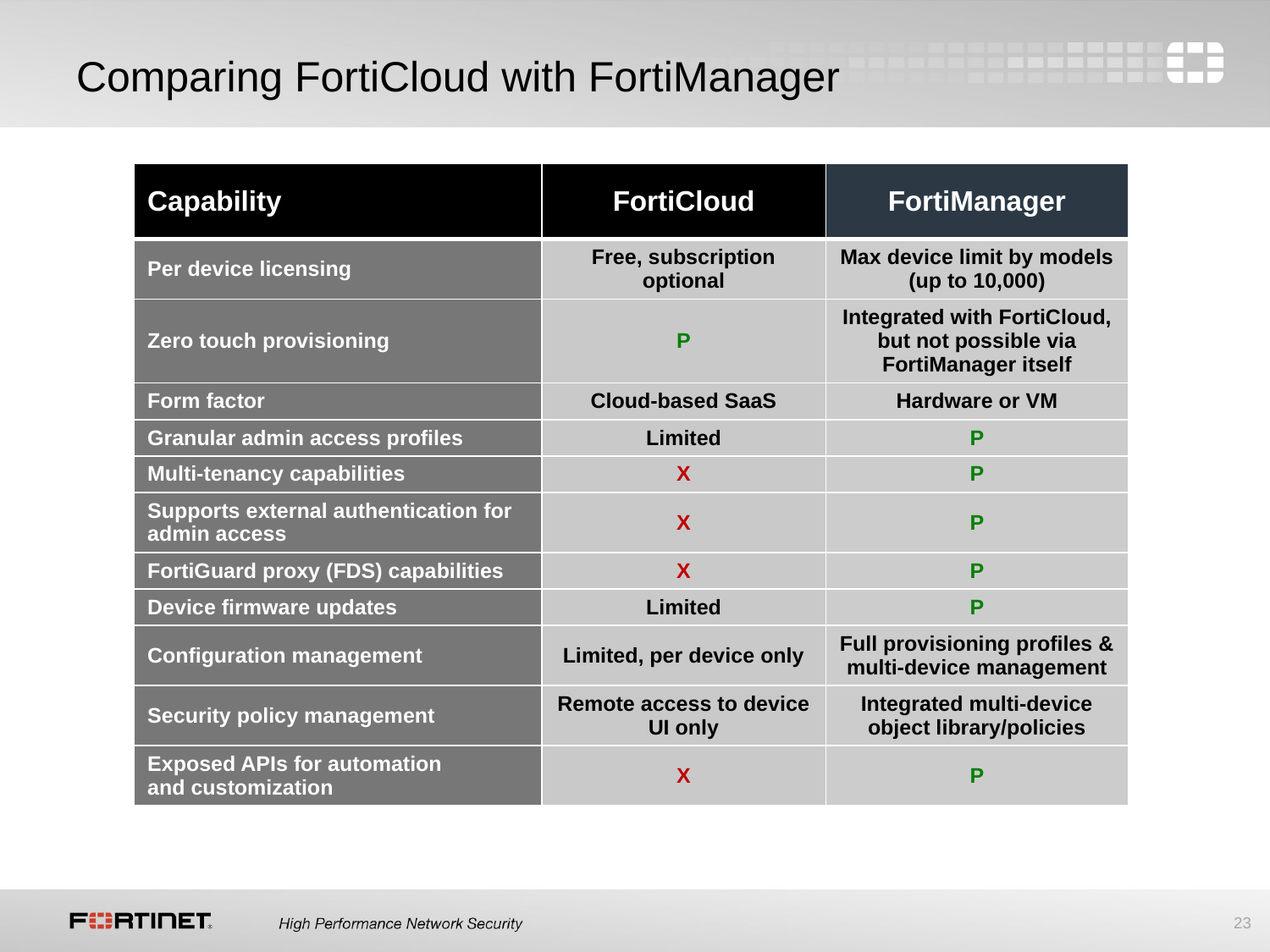

# Comparing FortiCloud with FortiManager
| Capability | FortiCloud | FortiManager |
| --- | --- | --- |
| Per device licensing | Free, subscription optional | Max device limit by models (up to 10,000) |
| Zero touch provisioning | P | Integrated with FortiCloud, but not possible via FortiManager itself |
| Form factor | Cloud-based SaaS | Hardware or VM |
| Granular admin access profiles | Limited | P |
| Multi-tenancy capabilities | X | P |
| Supports external authentication for admin access | X | P |
| FortiGuard proxy (FDS) capabilities | X | P |
| Device firmware updates | Limited | P |
| Configuration management | Limited, per device only | Full provisioning profiles & multi-device management |
| Security policy management | Remote access to device UI only | Integrated multi-device object library/policies |
| Exposed APIs for automation and customization | X | P |